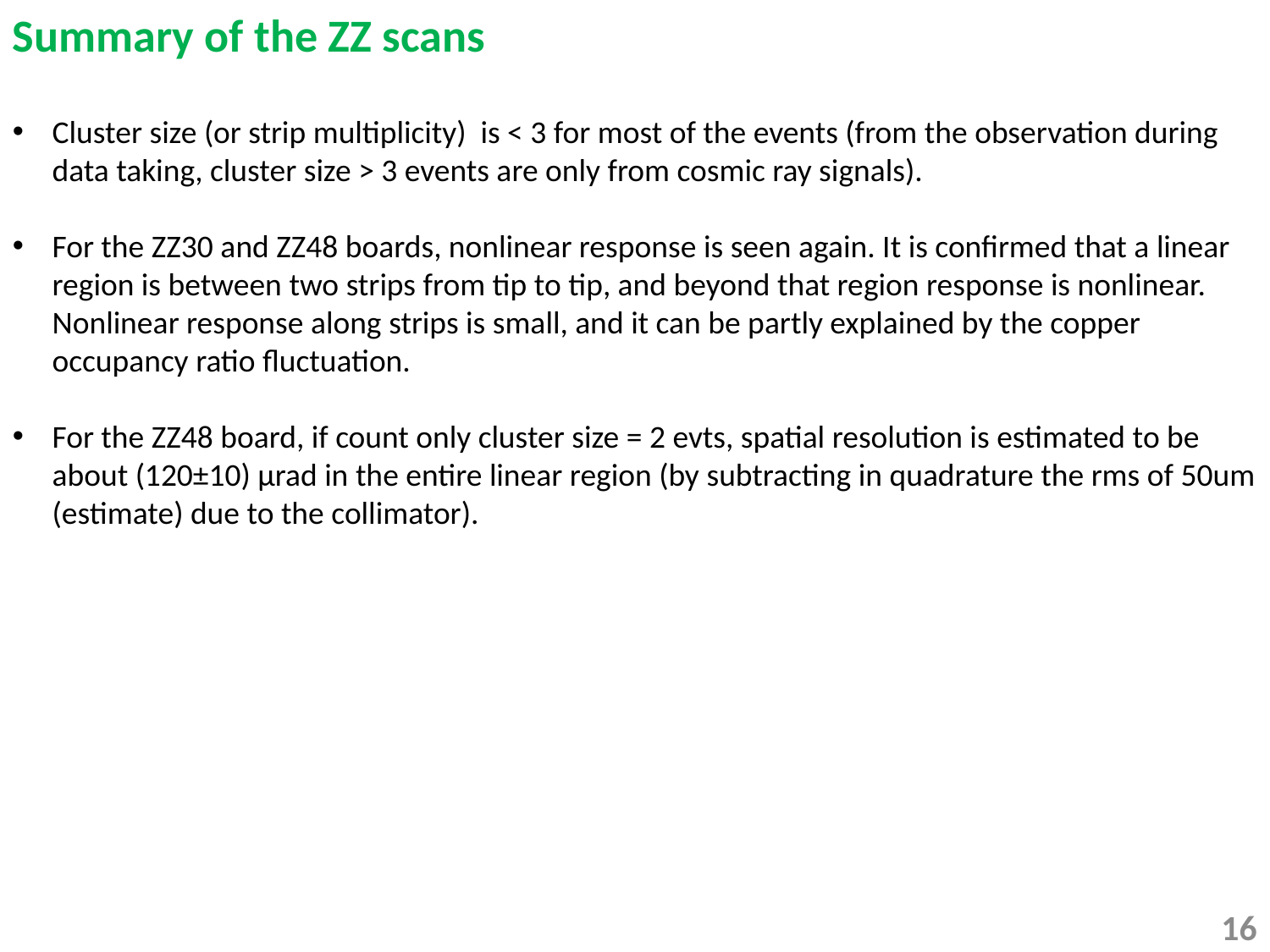

Summary of the ZZ scans
Cluster size (or strip multiplicity)  is < 3 for most of the events (from the observation during data taking, cluster size > 3 events are only from cosmic ray signals).

For the ZZ30 and ZZ48 boards, nonlinear response is seen again. It is confirmed that a linear region is between two strips from tip to tip, and beyond that region response is nonlinear. Nonlinear response along strips is small, and it can be partly explained by the copper occupancy ratio fluctuation.

For the ZZ48 board, if count only cluster size = 2 evts, spatial resolution is estimated to be about (120±10) μrad in the entire linear region (by subtracting in quadrature the rms of 50um (estimate) due to the collimator).
16